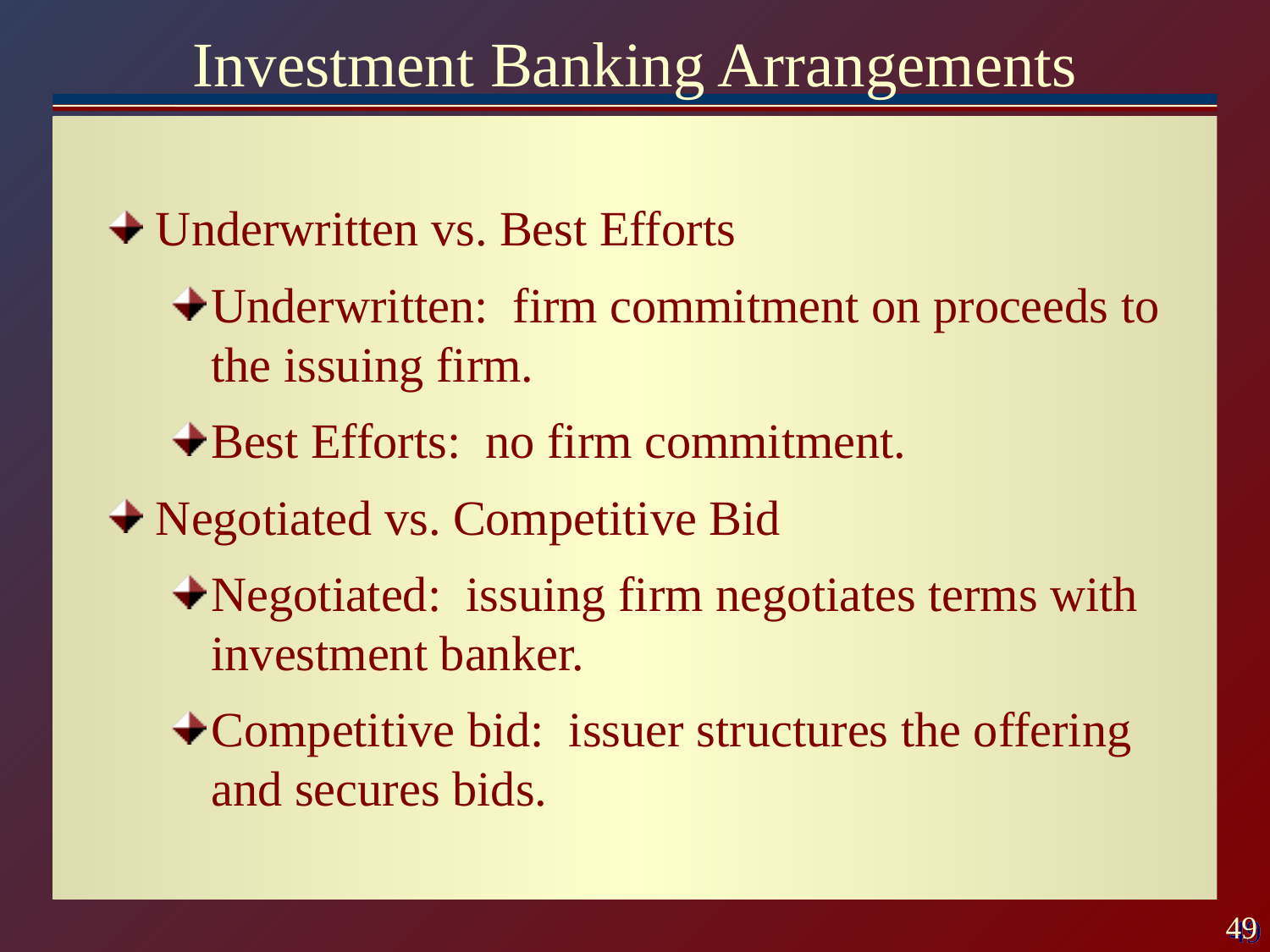

# Investment Banking Arrangements
Underwritten vs. Best Efforts
Underwritten:  firm commitment on proceeds to the issuing firm.
Best Efforts:  no firm commitment.
Negotiated vs. Competitive Bid
Negotiated:  issuing firm negotiates terms with investment banker.
Competitive bid:  issuer structures the offering and secures bids.